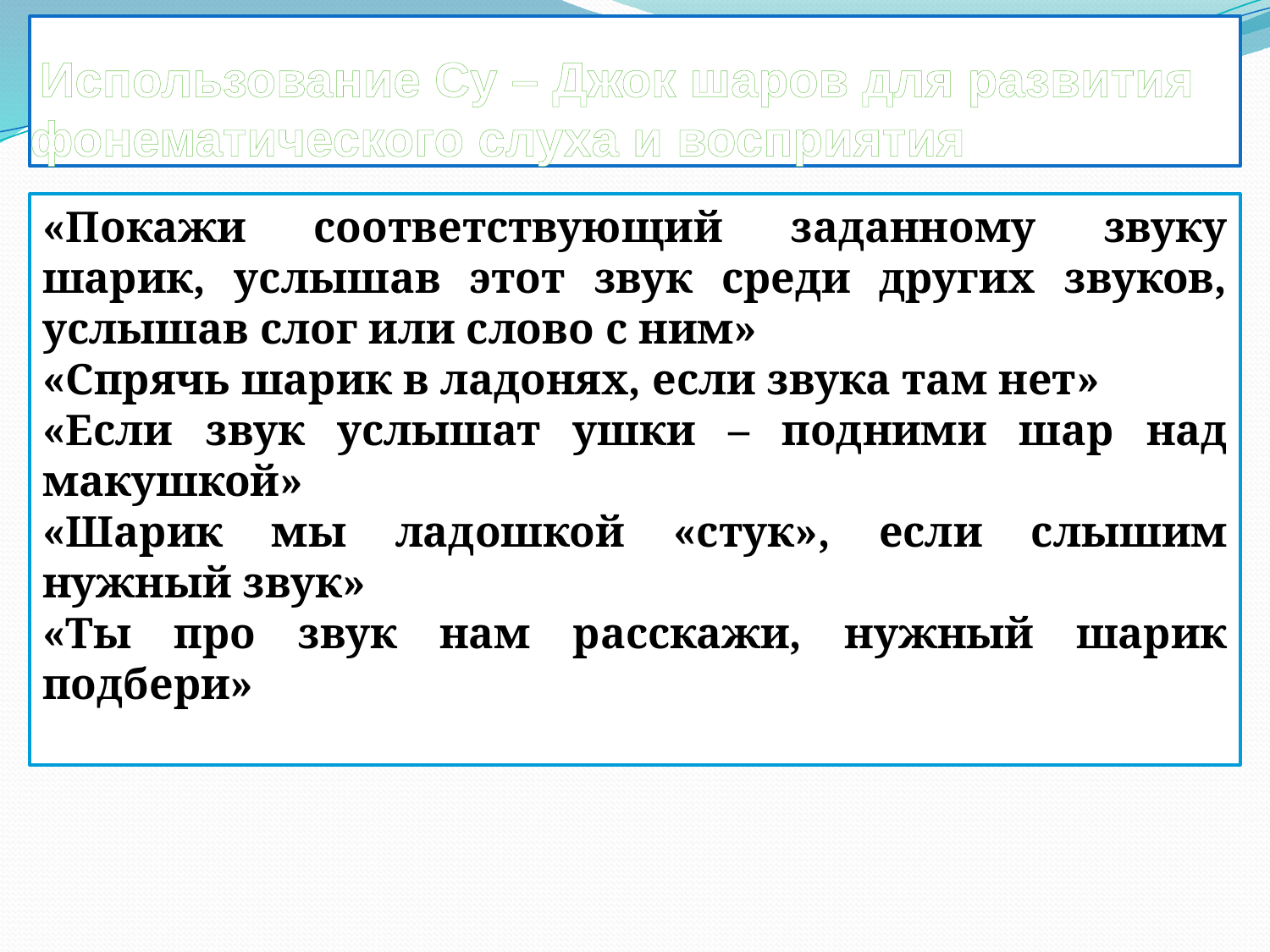

# Использование Су – Джок шаров для развития фонематического слуха и восприятия
«Покажи соответствующий заданному звуку шарик, услышав этот звук среди других звуков, услышав слог или слово с ним»
«Спрячь шарик в ладонях, если звука там нет»
«Если звук услышат ушки – подними шар над макушкой»
«Шарик мы ладошкой «стук», если слышим нужный звук»
«Ты про звук нам расскажи, нужный шарик подбери»